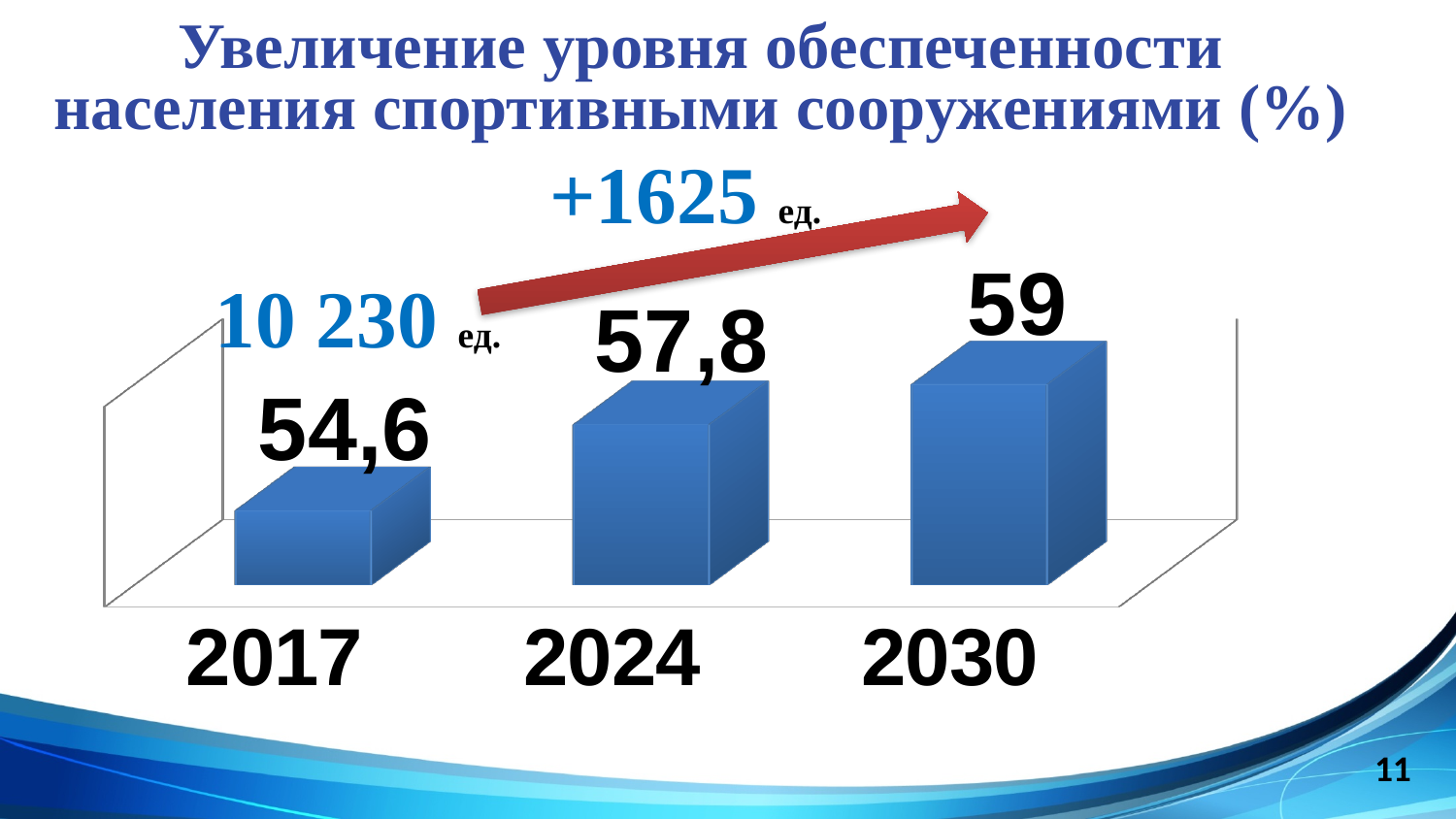

# Увеличение уровня обеспеченности населения спортивными сооружениями (%)
+1625 ед.

[unsupported chart]

10 230 ед.
11